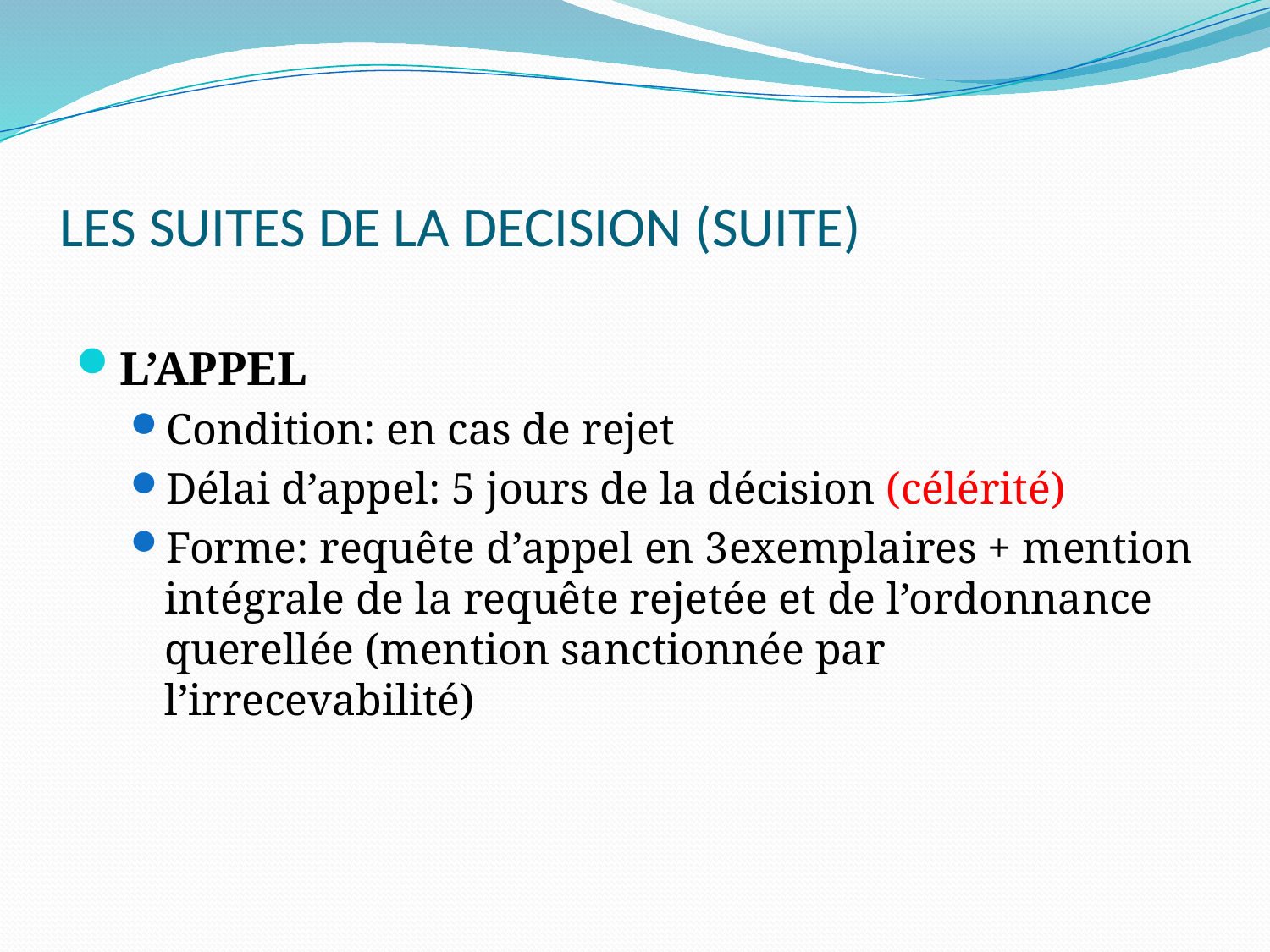

# LES SUITES DE LA DECISION (SUITE)

L’APPEL
Condition: en cas de rejet
Délai d’appel: 5 jours de la décision (célérité)
Forme: requête d’appel en 3exemplaires + mention intégrale de la requête rejetée et de l’ordonnance  querellée (mention sanctionnée par l’irrecevabilité)